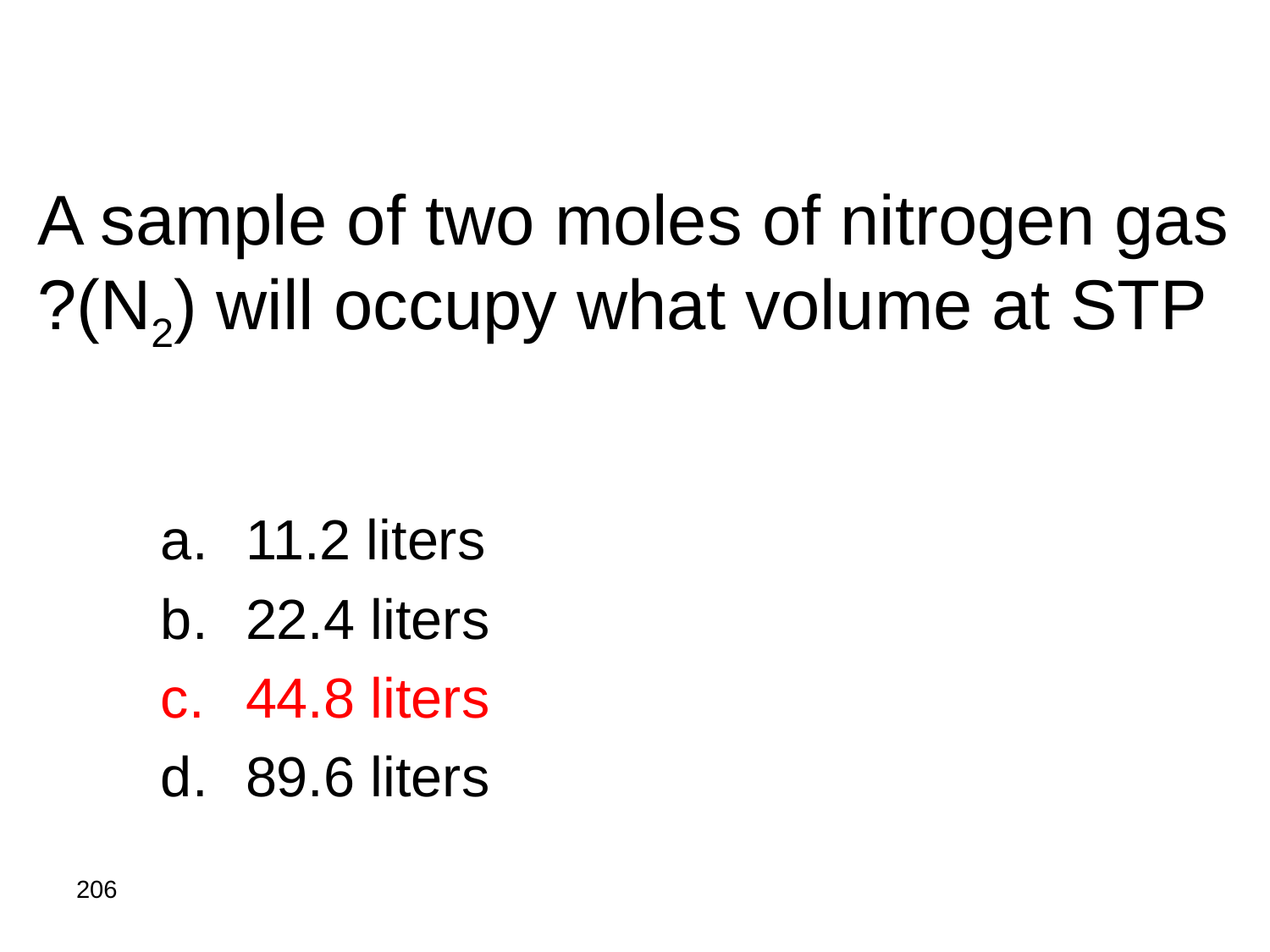

# A sample of two moles of nitrogen gas (N2) will occupy what volume at STP?
11.2 liters
22.4 liters
44.8 liters
89.6 liters
206